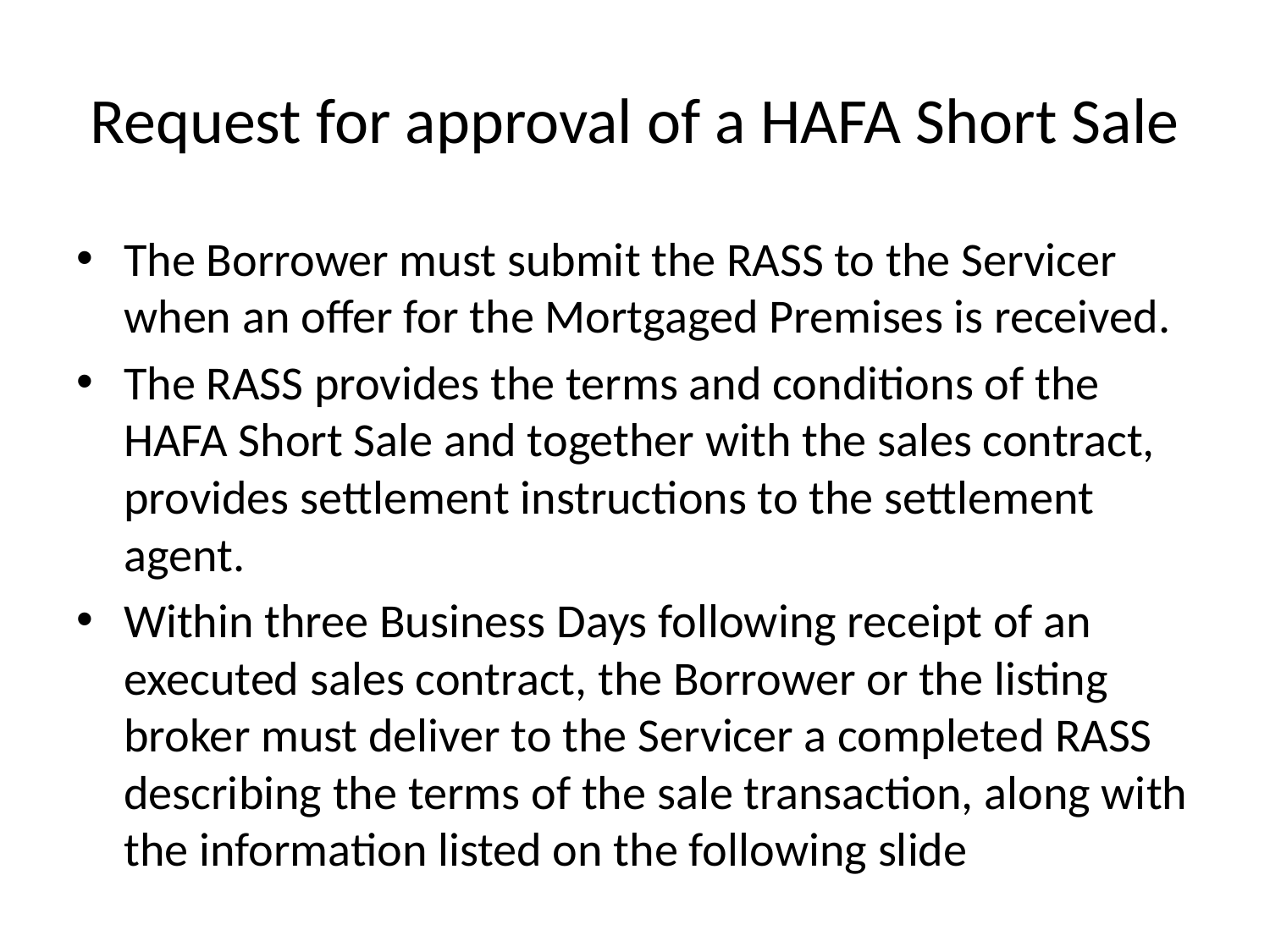

# Request for approval of a HAFA Short Sale
The Borrower must submit the RASS to the Servicer when an offer for the Mortgaged Premises is received.
The RASS provides the terms and conditions of the HAFA Short Sale and together with the sales contract, provides settlement instructions to the settlement agent.
Within three Business Days following receipt of an executed sales contract, the Borrower or the listing broker must deliver to the Servicer a completed RASS describing the terms of the sale transaction, along with the information listed on the following slide